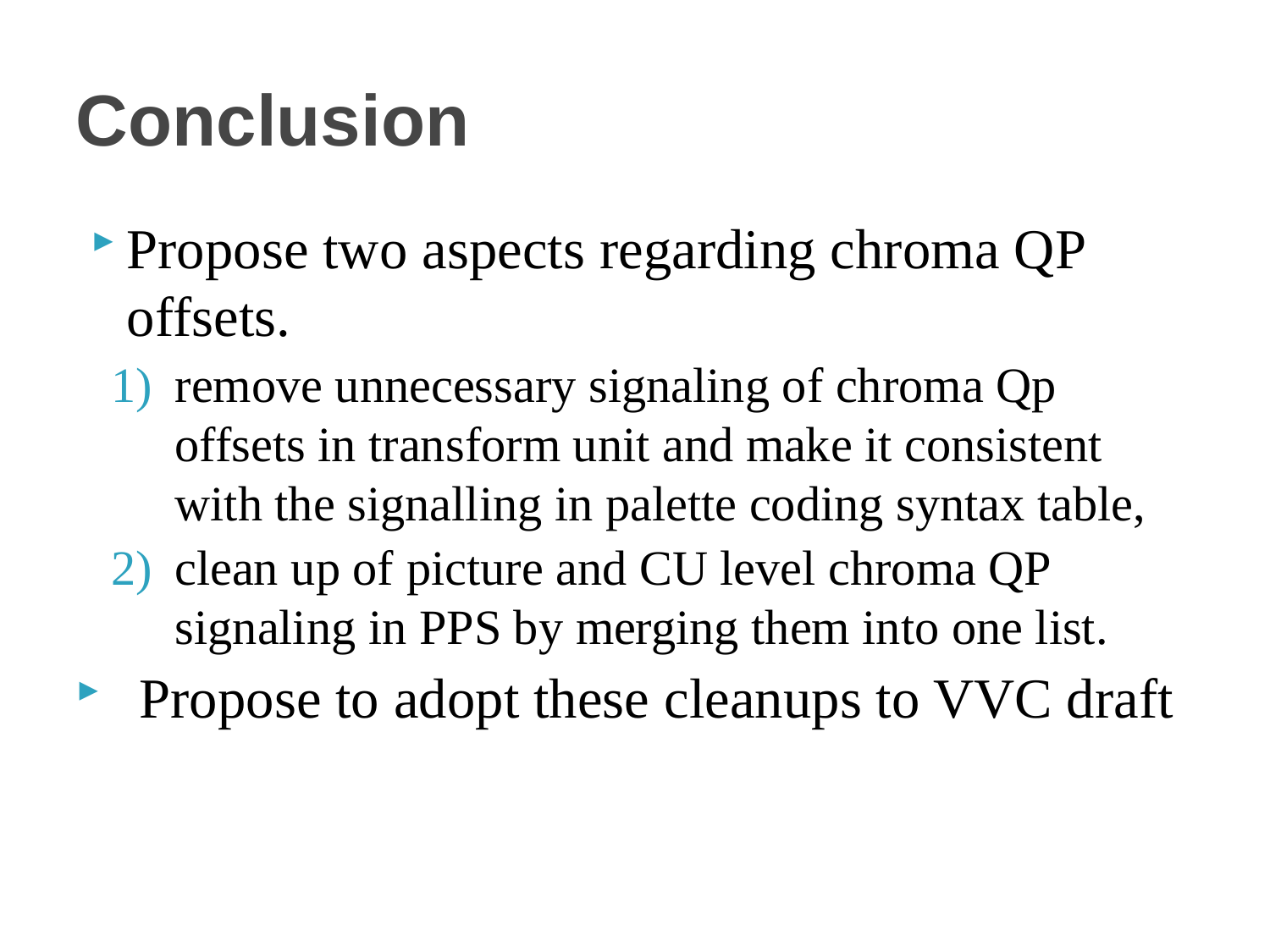

# Conclusion
Propose two aspects regarding chroma QP offsets.
remove unnecessary signaling of chroma Qp offsets in transform unit and make it consistent with the signalling in palette coding syntax table,
clean up of picture and CU level chroma QP signaling in PPS by merging them into one list.
Propose to adopt these cleanups to VVC draft